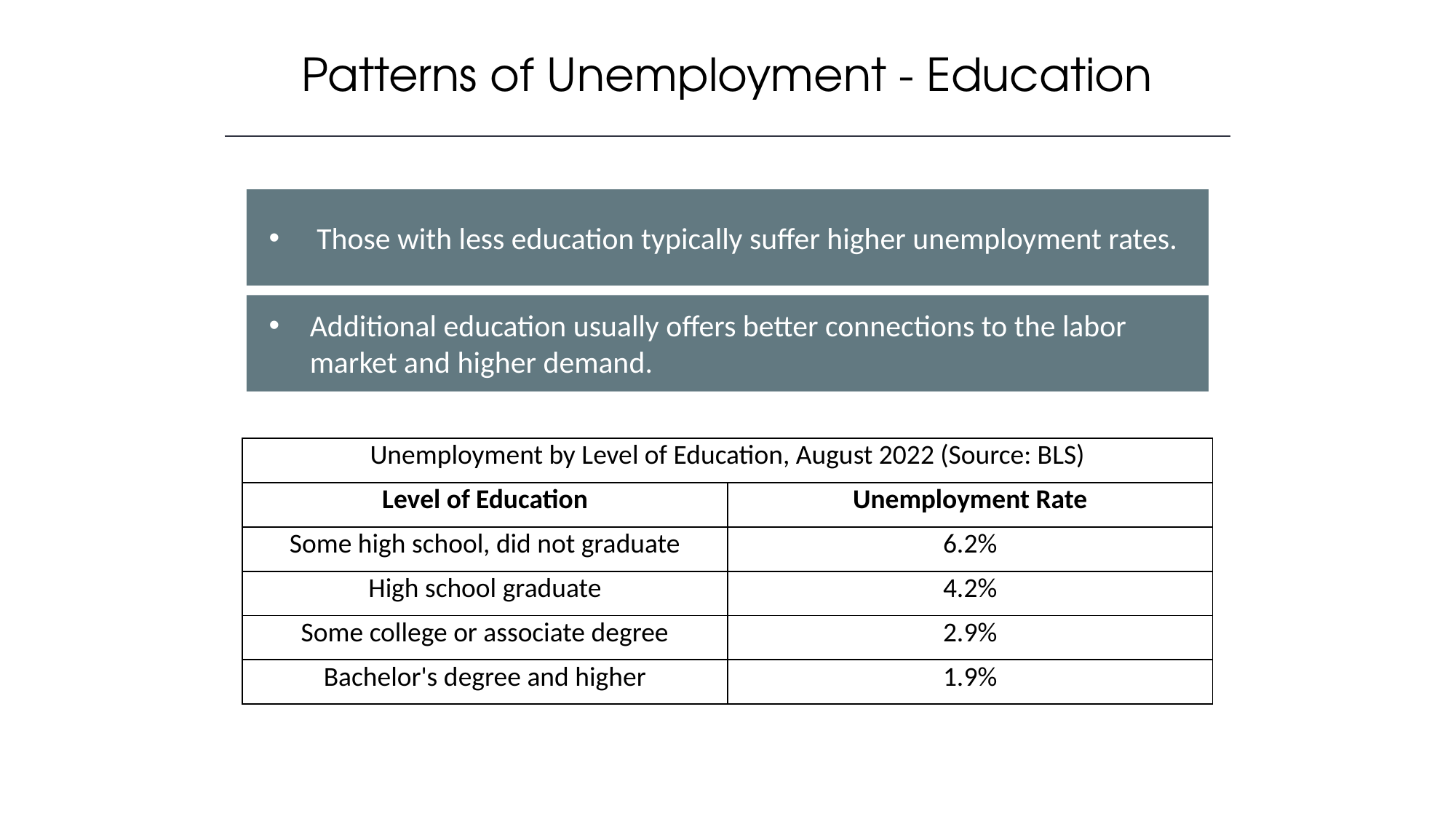

Patterns of Unemployment - Education

 Those with less education typically suffer higher unemployment rates.

Additional education usually offers better connections to the labor market and higher demand.
| Unemployment by Level of Education, August 2022 (Source: BLS) |  |
| --- | --- |
| Level of Education | Unemployment Rate |
| Some high school, did not graduate | 6.2% |
| High school graduate | 4.2% |
| Some college or associate degree | 2.9% |
| Bachelor's degree and higher | 1.9% |